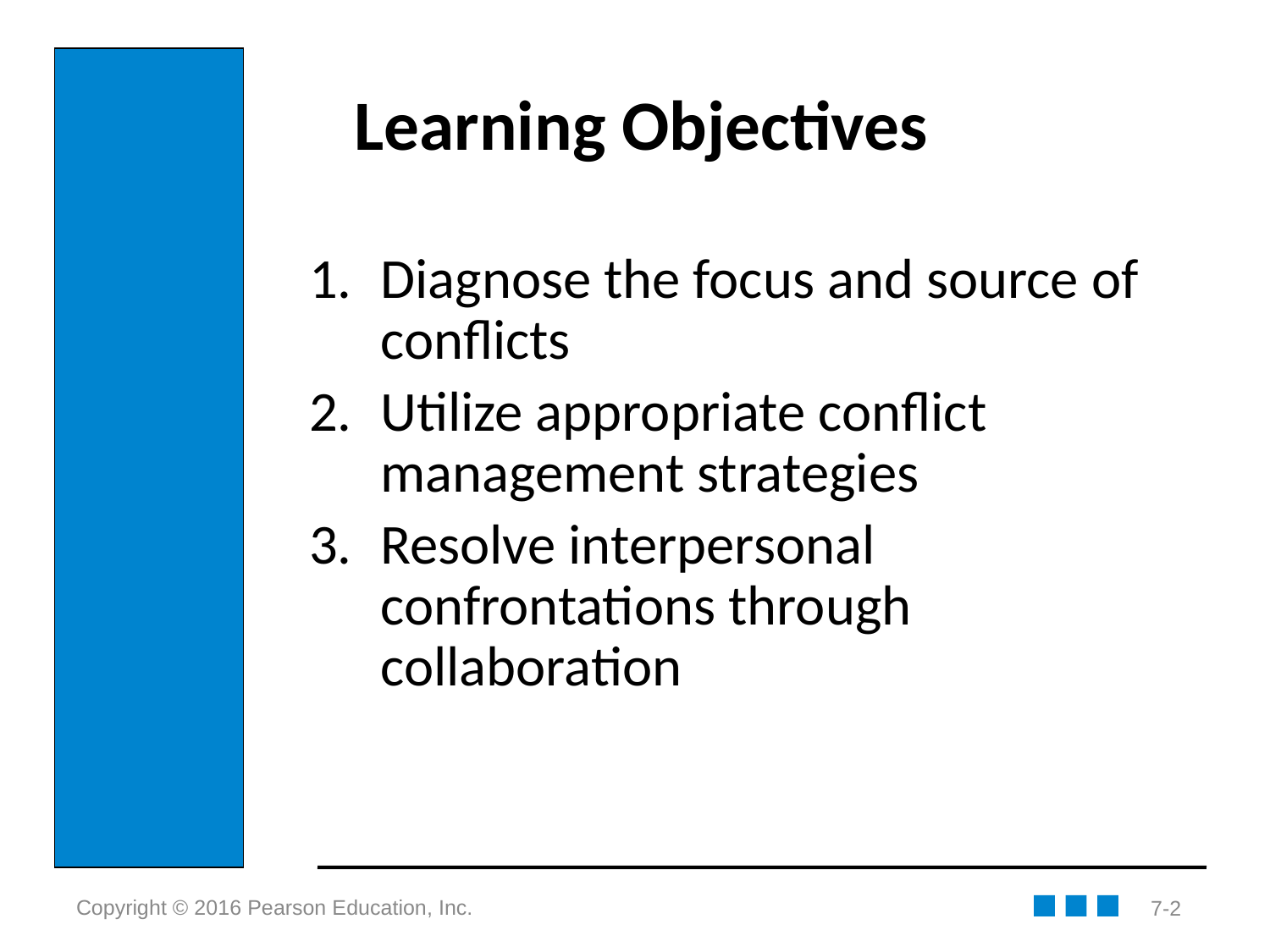

Learning Objectives

Diagnose the focus and source of conflicts
Utilize appropriate conflict management strategies
Resolve interpersonal confrontations through collaboration

7-2
Copyright © 2016 Pearson Education, Inc.